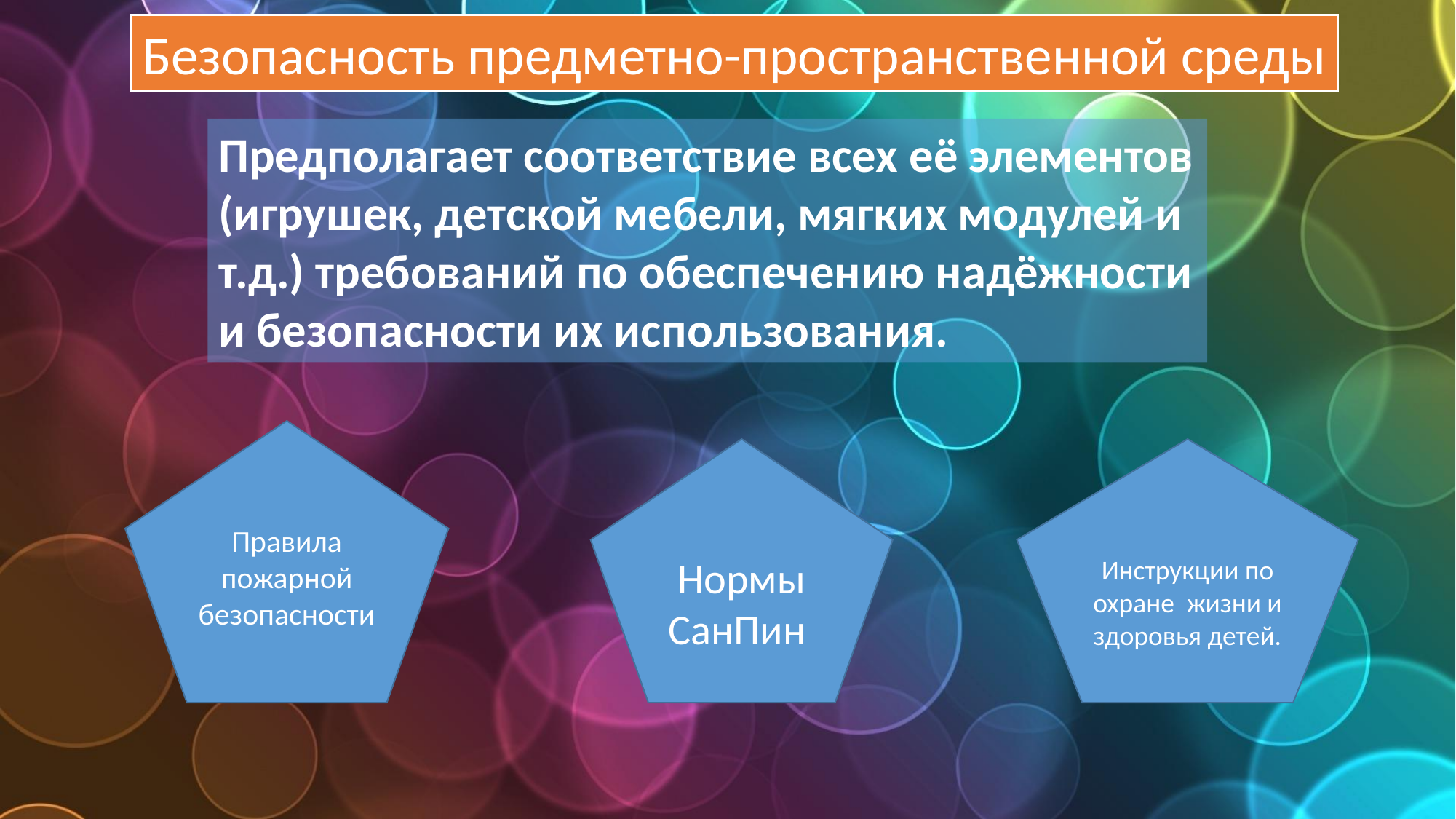

Безопасность предметно-пространственной среды
Предполагает соответствие всех её элементов (игрушек, детской мебели, мягких модулей и т.д.) требований по обеспечению надёжности и безопасности их использования.
Правила пожарной безопасности

Нормы СанПин
Инструкции по охране  жизни и здоровья детей.